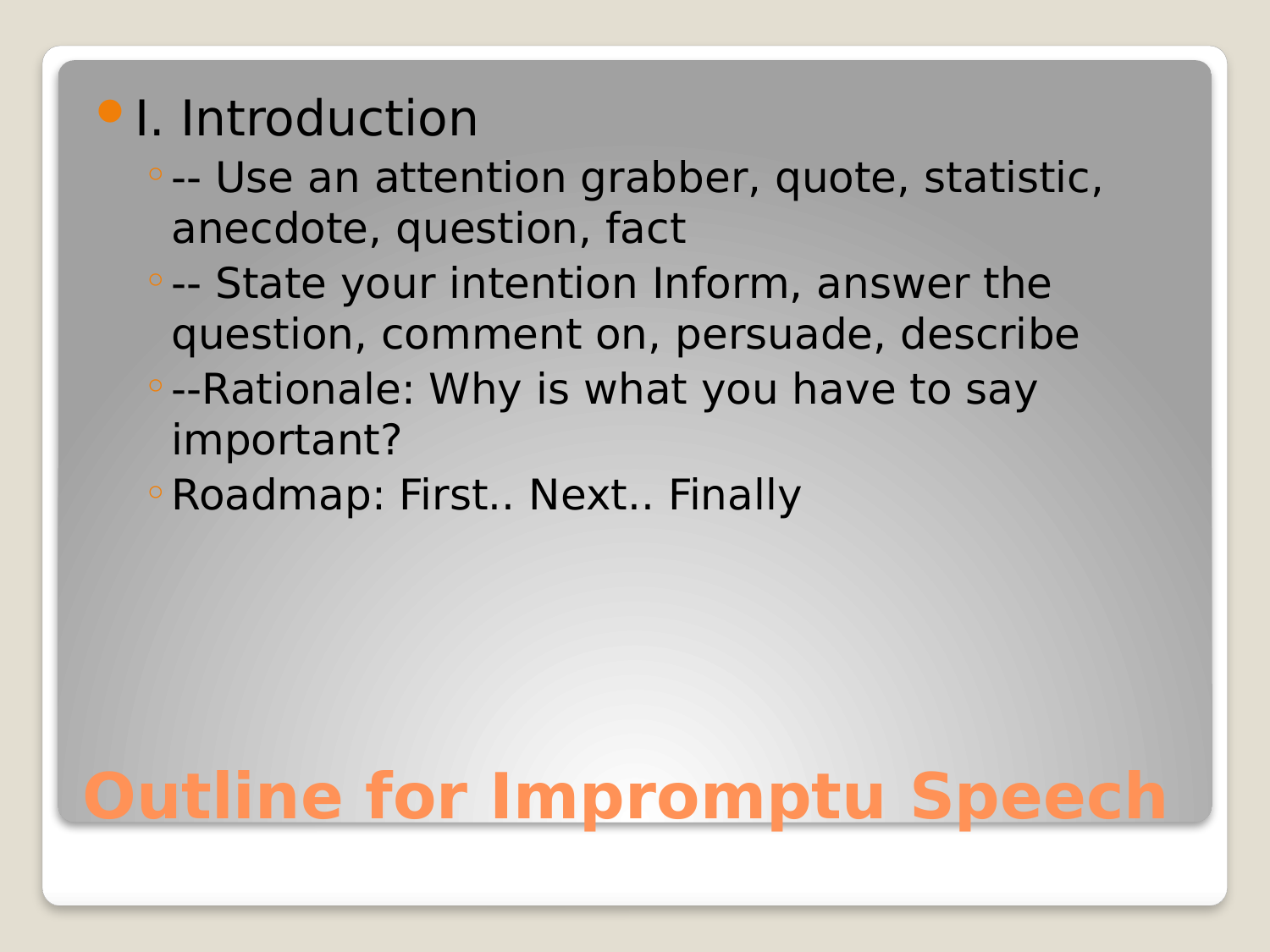

I. Introduction
-- Use an attention grabber, quote, statistic, anecdote, question, fact
-- State your intention Inform, answer the question, comment on, persuade, describe
--Rationale: Why is what you have to say important?
Roadmap: First.. Next.. Finally
# Outline for Impromptu Speech